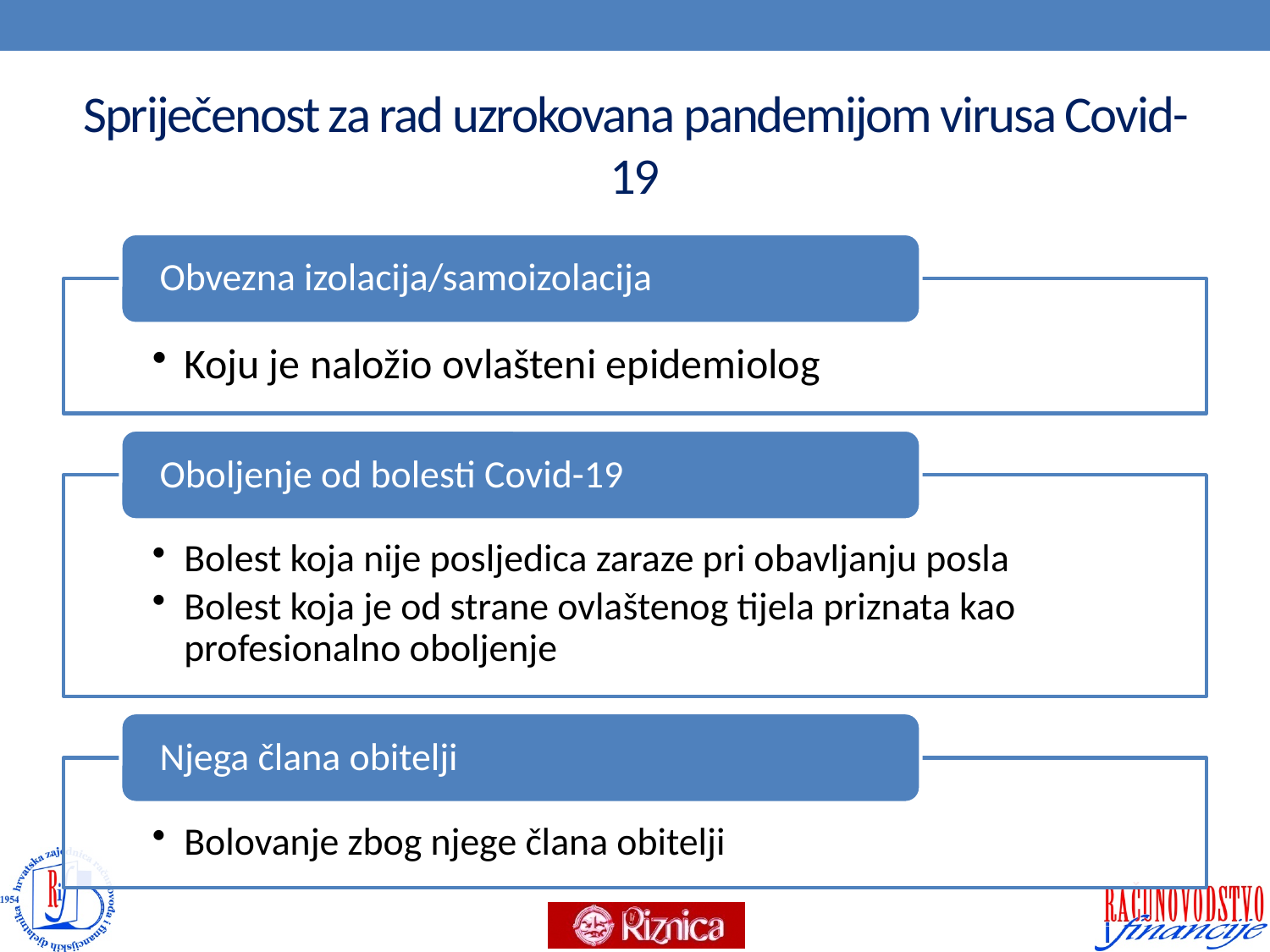

# Spriječenost za rad uzrokovana pandemijom virusa Covid-19
Koju je naložio ovlašteni epidemiolog
Obvezna izolacija/samoizolacija
Bolest koja nije posljedica zaraze pri obavljanju posla
Bolest koja je od strane ovlaštenog tijela priznata kao profesionalno oboljenje
Oboljenje od bolesti Covid-19
Bolovanje zbog njege člana obitelji
Njega člana obitelji